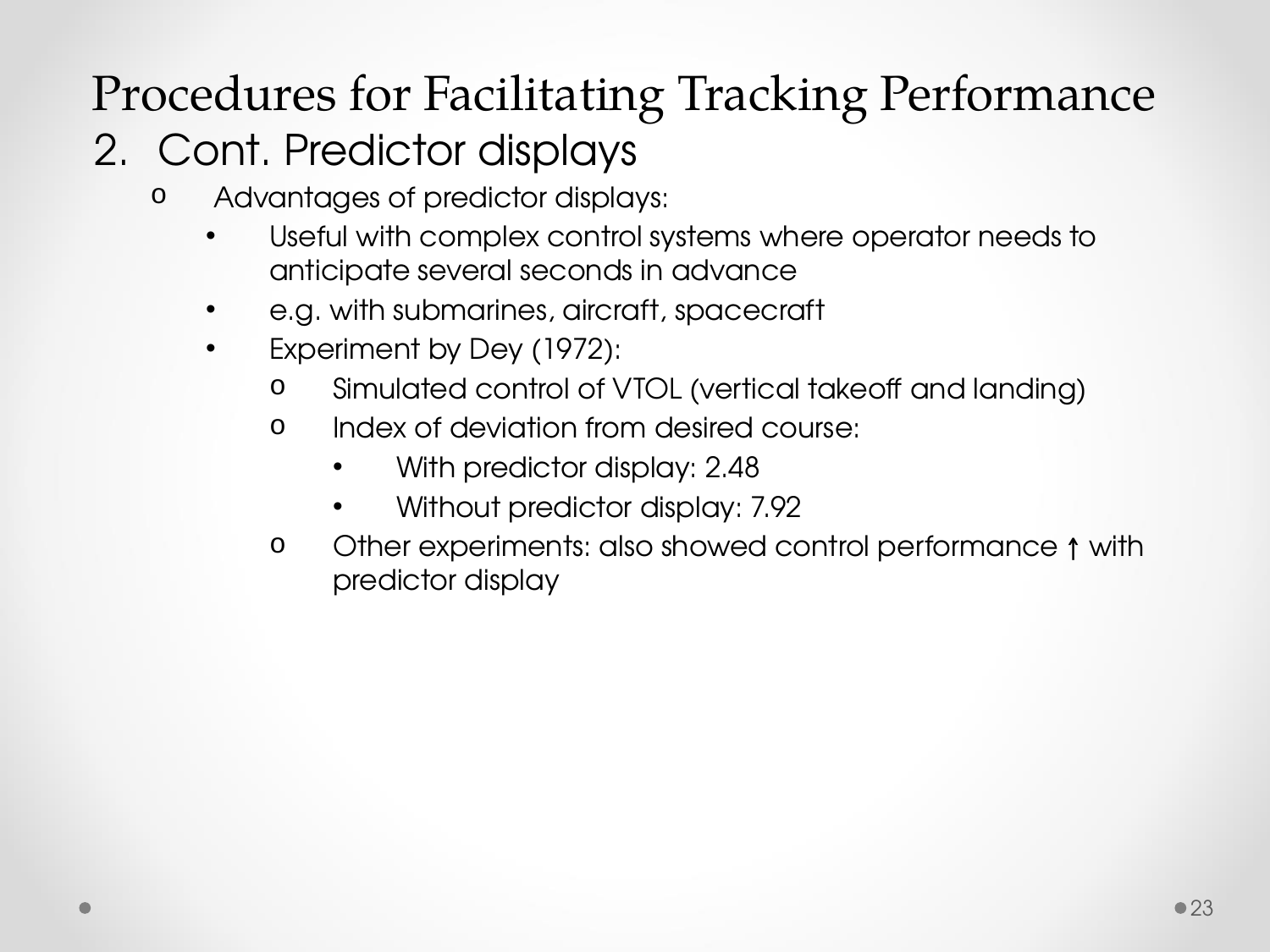

# Procedures for Facilitating Tracking Performance

Cont. Predictor displays
Advantages of predictor displays:
Useful with complex control systems where operator needs to anticipate several seconds in advance
e.g. with submarines, aircraft, spacecraft
Experiment by Dey (1972):
Simulated control of VTOL (vertical takeoff and landing)
Index of deviation from desired course:
With predictor display: 2.48
Without predictor display: 7.92
Other experiments: also showed control performance ↑ with predictor display

23